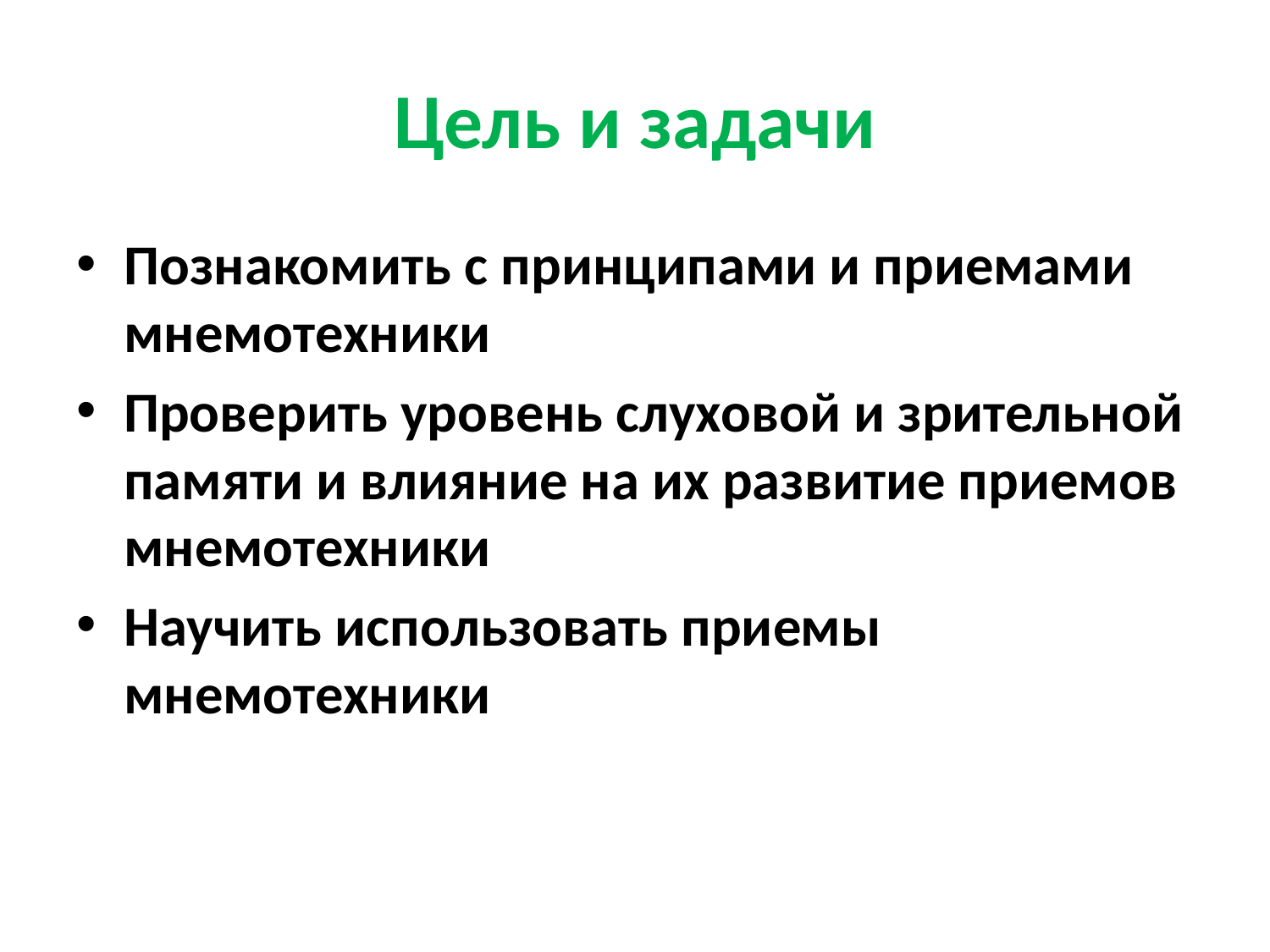

# Цель и задачи
Познакомить с принципами и приемами мнемотехники
Проверить уровень слуховой и зрительной памяти и влияние на их развитие приемов мнемотехники
Научить использовать приемы  мнемотехники